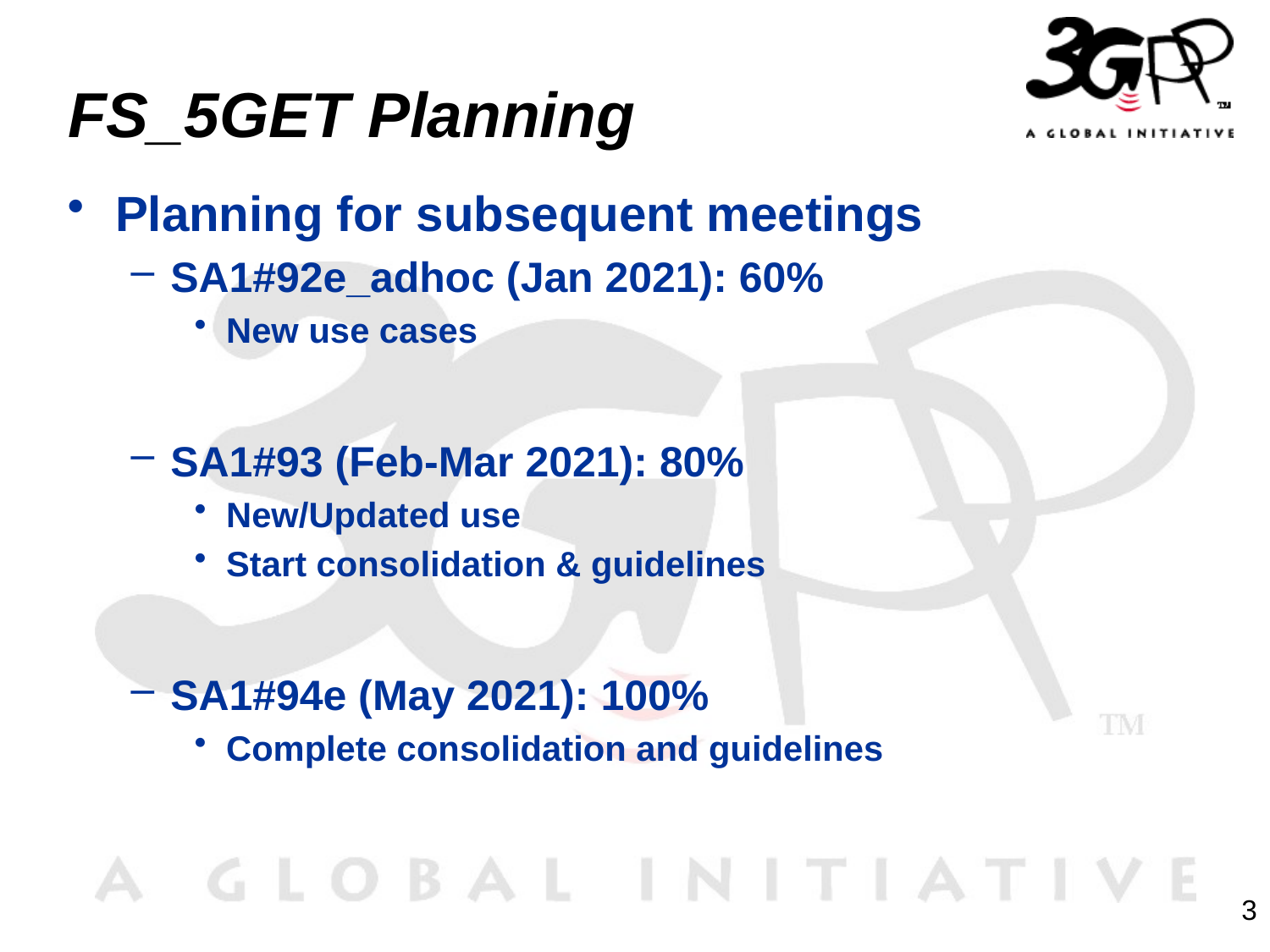

# FS_5GET Planning
Planning for subsequent meetings
SA1#92e_adhoc (Jan 2021): 60%
New use cases

SA1#93 (Feb-Mar 2021): 80%
New/Updated use
Start consolidation & guidelines

SA1#94e (May 2021): 100%
Complete consolidation and guidelines
3